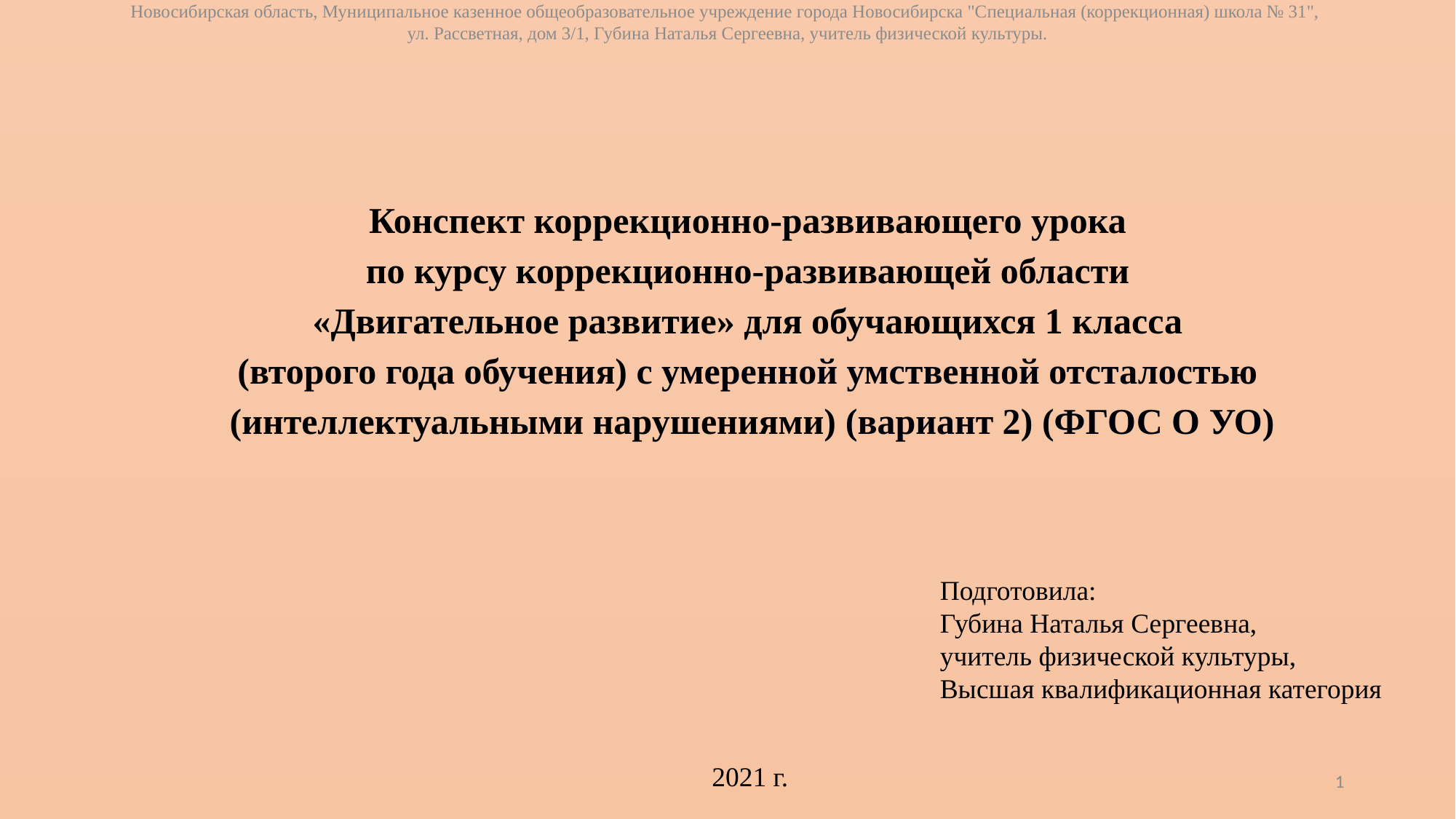

Новосибирская область, Муниципальное казенное общеобразовательное учреждение города Новосибирска "Специальная (коррекционная) школа № 31",  ул. Рассветная, дом 3/1, Губина Наталья Сергеевна, учитель физической культуры.
Конспект коррекционно-развивающего урока
по курсу коррекционно-развивающей области
«Двигательное развитие» для обучающихся 1 класса
(второго года обучения) с умеренной умственной отсталостью
(интеллектуальными нарушениями) (вариант 2) (ФГОС О УО)
Подготовила:
Губина Наталья Сергеевна,
учитель физической культуры,
Высшая квалификационная категория
2021 г.
1